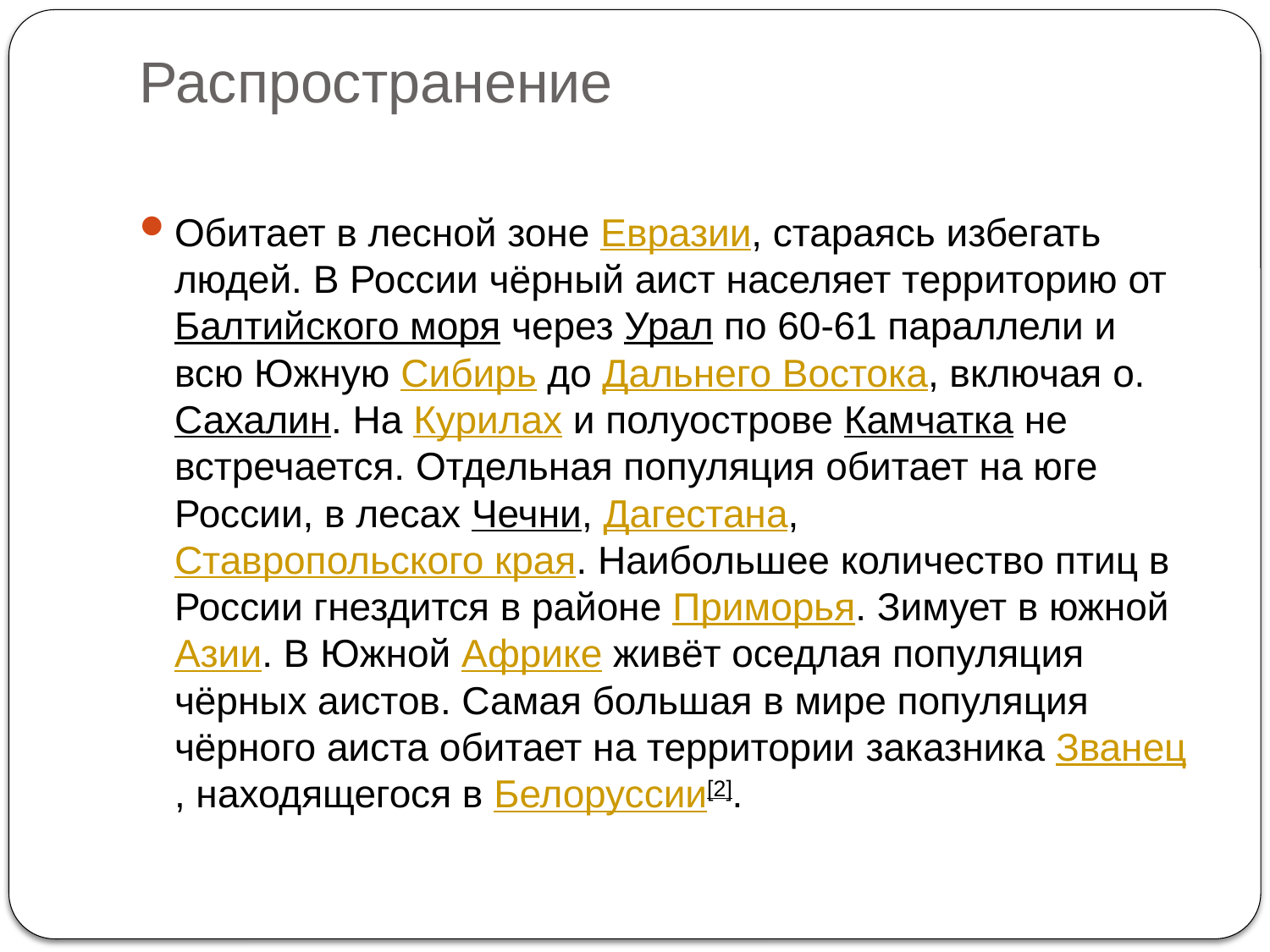

# Распространение
Обитает в лесной зоне Евразии, стараясь избегать людей. В России чёрный аист населяет территорию от Балтийского моря через Урал по 60-61 параллели и всю Южную Сибирь до Дальнего Востока, включая о. Сахалин. На Курилах и полуострове Камчатка не встречается. Отдельная популяция обитает на юге России, в лесах Чечни, Дагестана, Ставропольского края. Наибольшее количество птиц в России гнездится в районе Приморья. Зимует в южной Азии. В Южной Африке живёт оседлая популяция чёрных аистов. Самая большая в мире популяция чёрного аиста обитает на территории заказника Званец, находящегося в Белоруссии[2].